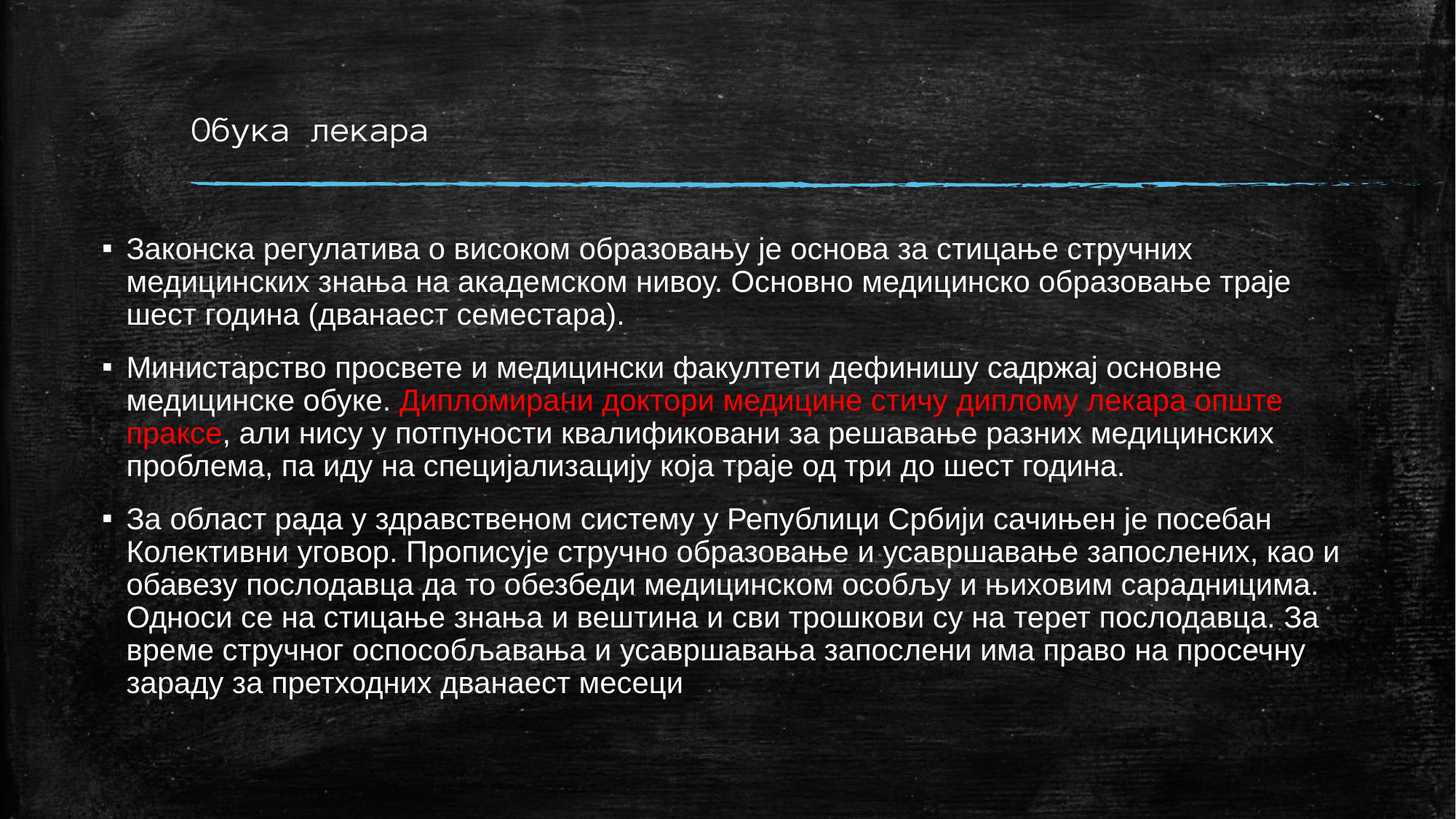

# Обука лекара
Законска регулатива о високом образовању је основа за стицање стручних медицинских знања на академском нивоу. Основно медицинско образовање траје шест година (дванаест семестара).
Министарство просвете и медицински факултети дефинишу садржај основне медицинске обуке. Дипломирани доктори медицине стичу диплому лекара опште праксе, али нису у потпуности квалификовани за решавање разних медицинских проблема, па иду на специјализацију која траје од три до шест година.
За област рада у здравственом систему у Републици Србији сачињен је посебан Колективни уговор. Прописује стручно образовање и усавршавање запослених, као и обавезу послодавца да то обезбеди медицинском особљу и њиховим сарадницима. Односи се на стицање знања и вештина и сви трошкови су на терет послодавца. За време стручног оспособљавања и усавршавања запослени има право на просечну зараду за претходних дванаест месеци